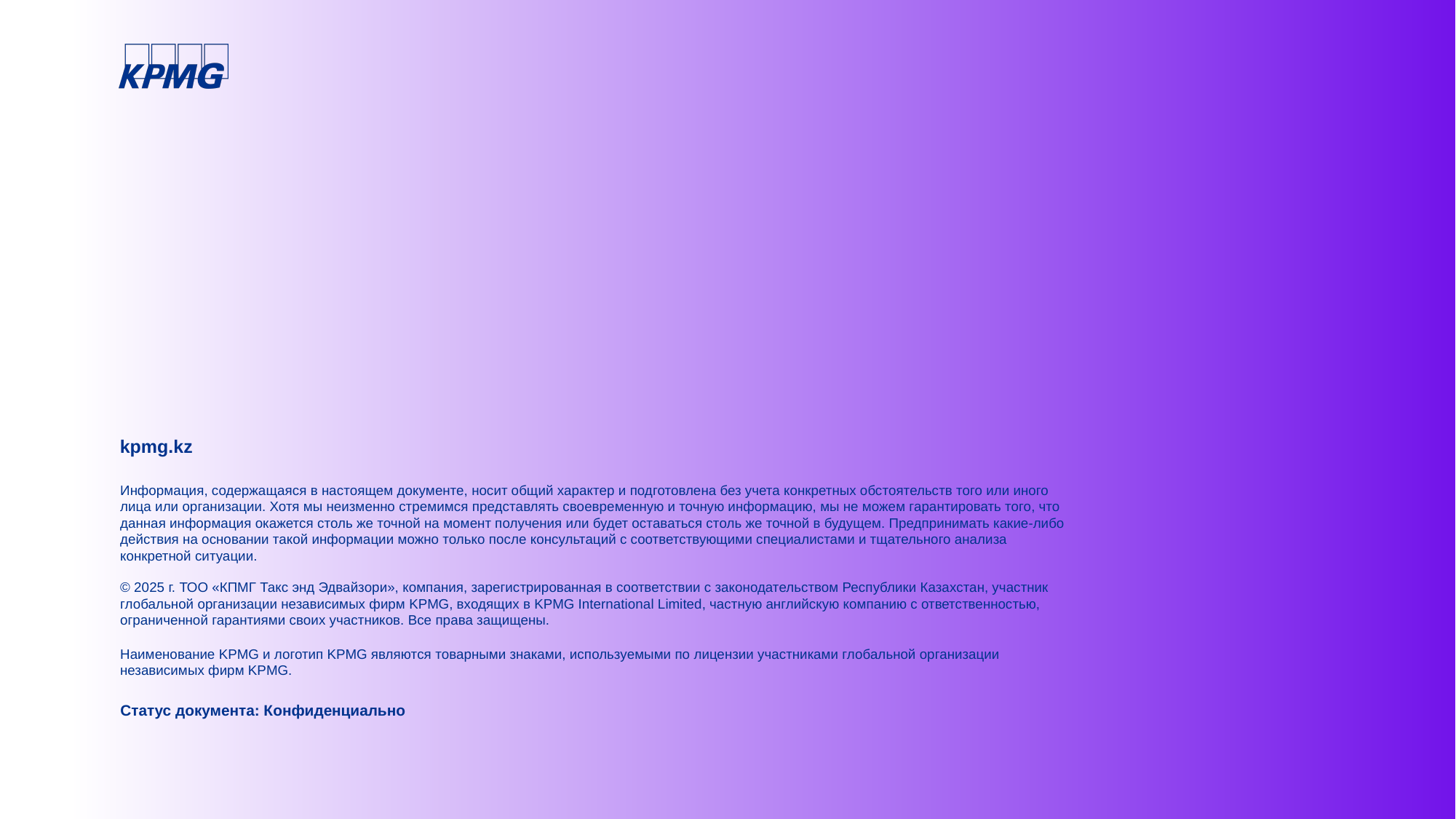

kpmg.kz

Информация, содержащаяся в настоящем документе, носит общий характер и подготовлена без учета конкретных обстоятельств того или иного лица или организации. Хотя мы неизменно стремимся представлять своевременную и точную информацию, мы не можем гарантировать того, что данная информация окажется столь же точной на момент получения или будет оставаться столь же точной в будущем. Предпринимать какие-либо действия на основании такой информации можно только после консультаций с соответствующими специалистами и тщательного анализа конкретной ситуации.
© 2025 г. ТОО «КПМГ Такс энд Эдвайзори», компания, зарегистрированная в соответствии с законодательством Республики Казахстан, участник глобальной организации независимых фирм KPMG, входящих в KPMG International Limited, частную английскую компанию с ответственностью, ограниченной гарантиями своих участников. Все права защищены.
Наименование KPMG и логотип KPMG являются товарными знаками, используемыми по лицензии участниками глобальной организации независимых фирм KPMG.
Статус документа: Конфиденциально